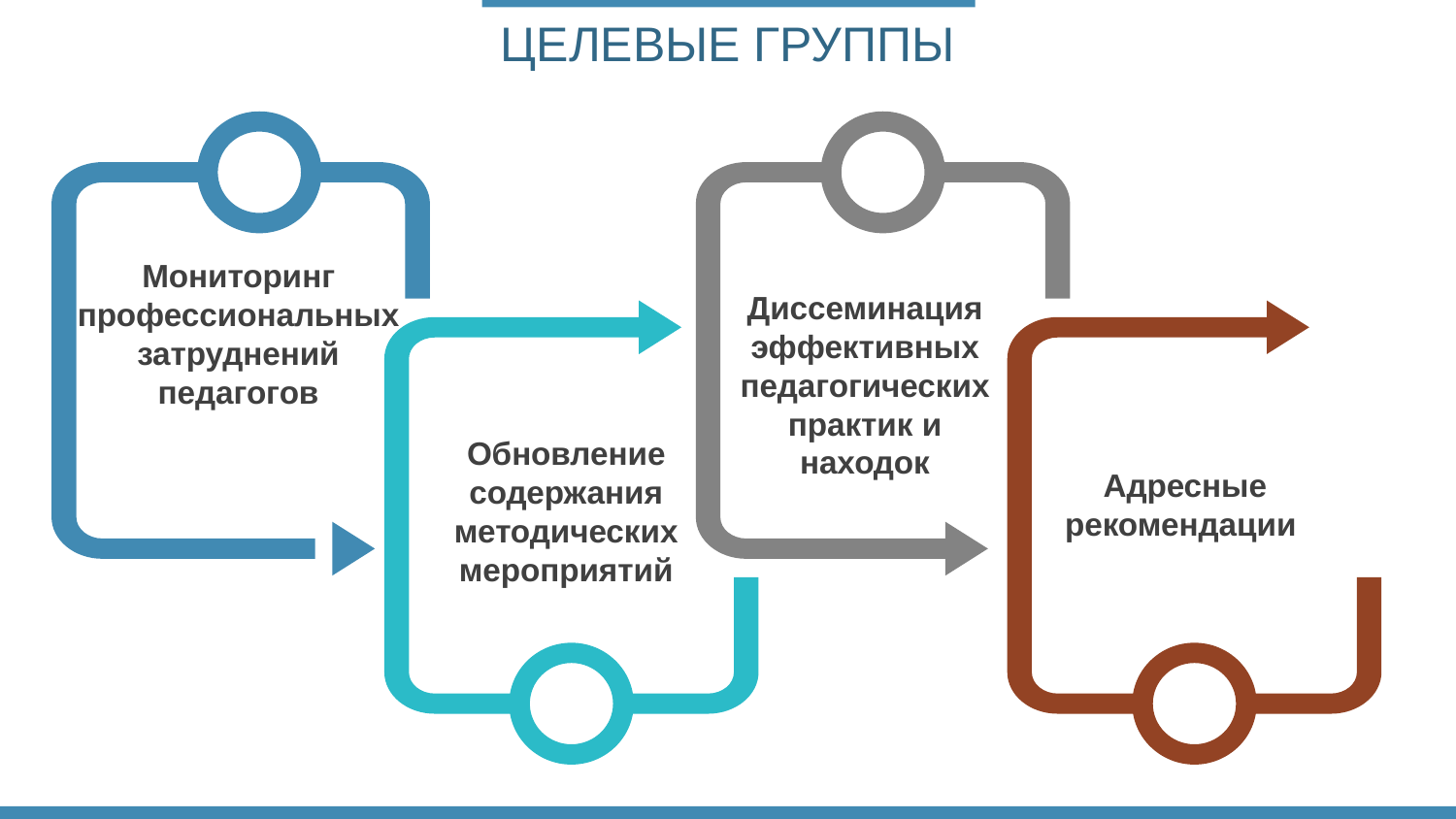

ЦЕЛЕВЫЕ ГРУППЫ

Мониторинг профессиональных затруднений педагогов
Диссеминация эффективных педагогических практик и находок

Обновление содержания методических мероприятий
Адресные рекомендации